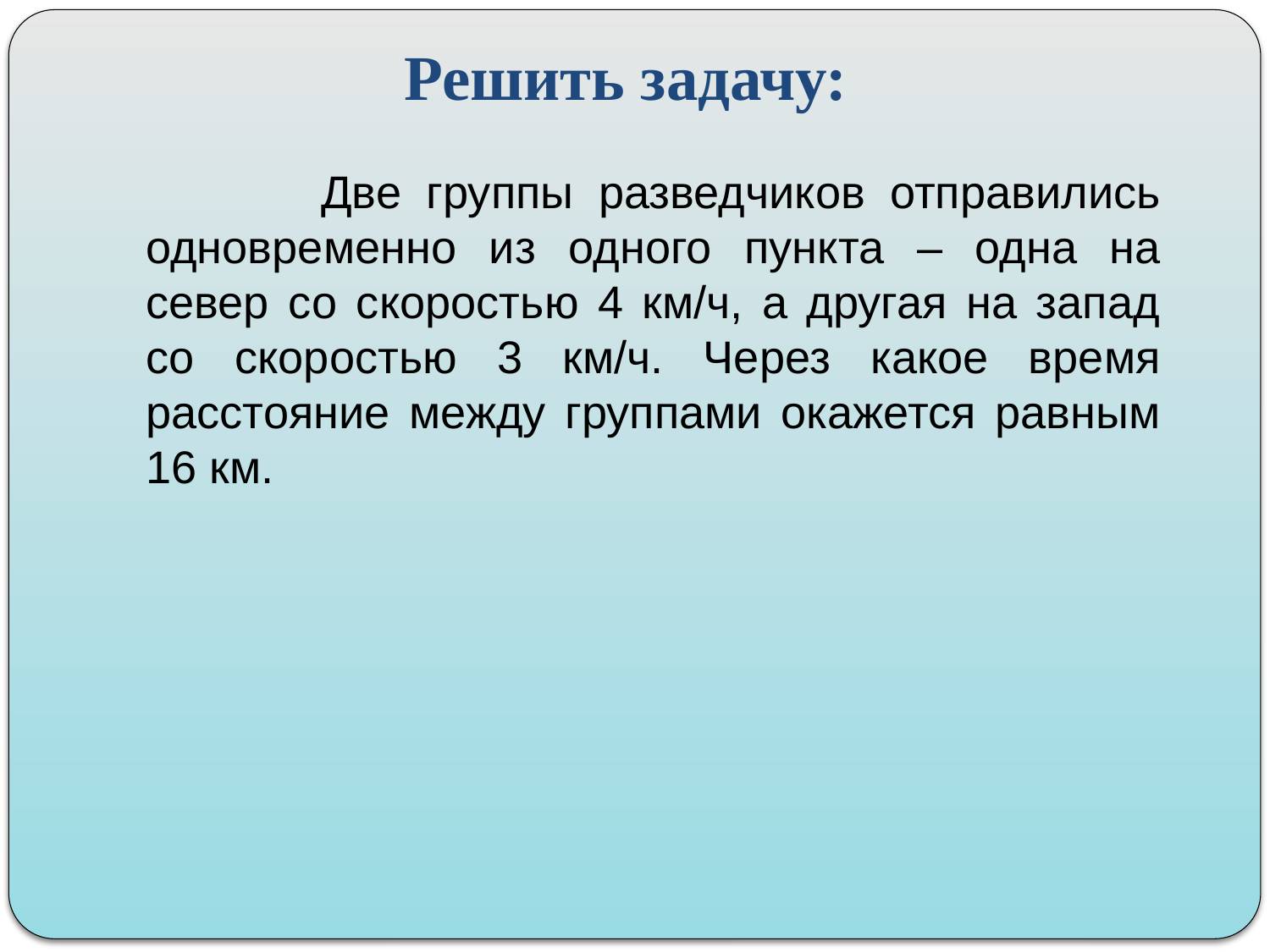

# Решить задачу:
    	Две группы разведчиков отправились одновременно из одного пункта – одна на север со скоростью 4 км/ч, а другая на запад со скоростью 3 км/ч. Через какое время расстояние между группами окажется равным 16 км.